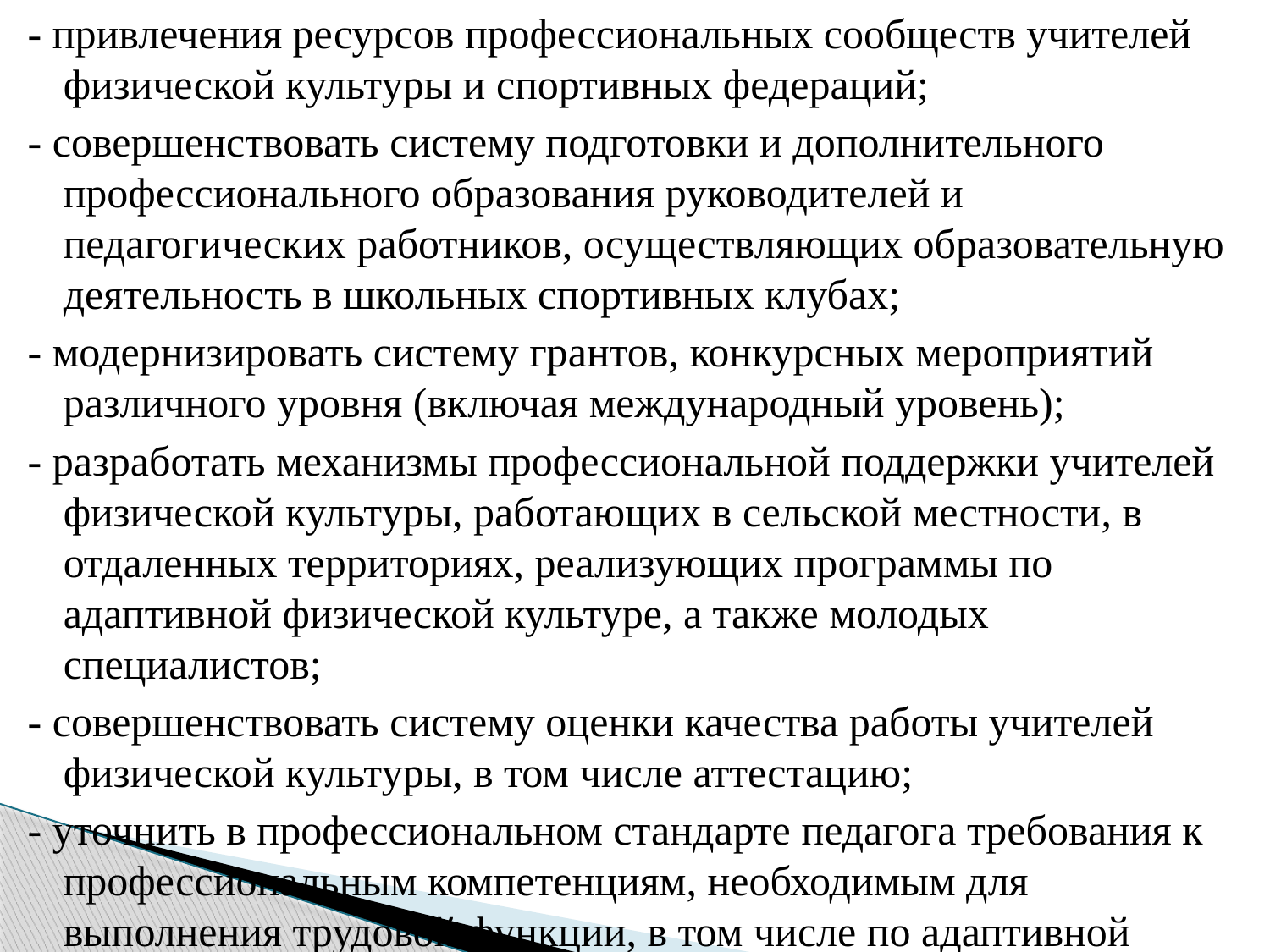

- привлечения ресурсов профессиональных сообществ учителей физической культуры и спортивных федераций;
- совершенствовать систему подготовки и дополнительного профессионального образования руководителей и педагогических работников, осуществляющих образовательную деятельность в школьных спортивных клубах;
- модернизировать систему грантов, конкурсных мероприятий различного уровня (включая международный уровень);
- разработать механизмы профессиональной поддержки учителей физической культуры, работающих в сельской местности, в отдаленных территориях, реализующих программы по адаптивной физической культуре, а также молодых специалистов;
- совершенствовать систему оценки качества работы учителей физической культуры, в том числе аттестацию;
- уточнить в профессиональном стандарте педагога требования к профессиональным компетенциям, необходимым для выполнения трудовой функции, в том числе по адаптивной физической культуре.

#